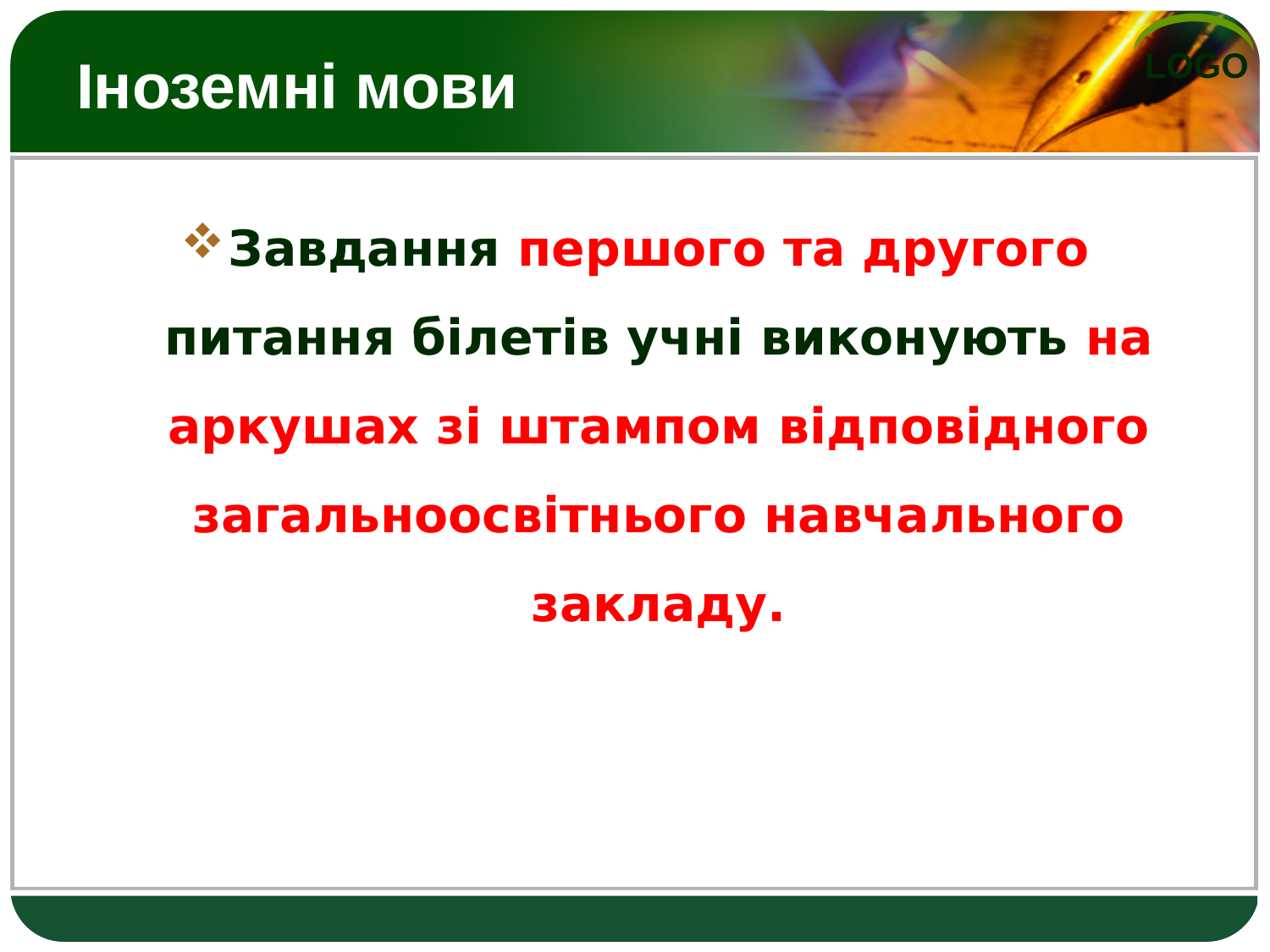

# Іноземні мови
Завдання першого та другого питання білетів учні виконують на аркушах зі штампом відповідного загальноосвітнього навчального закладу.